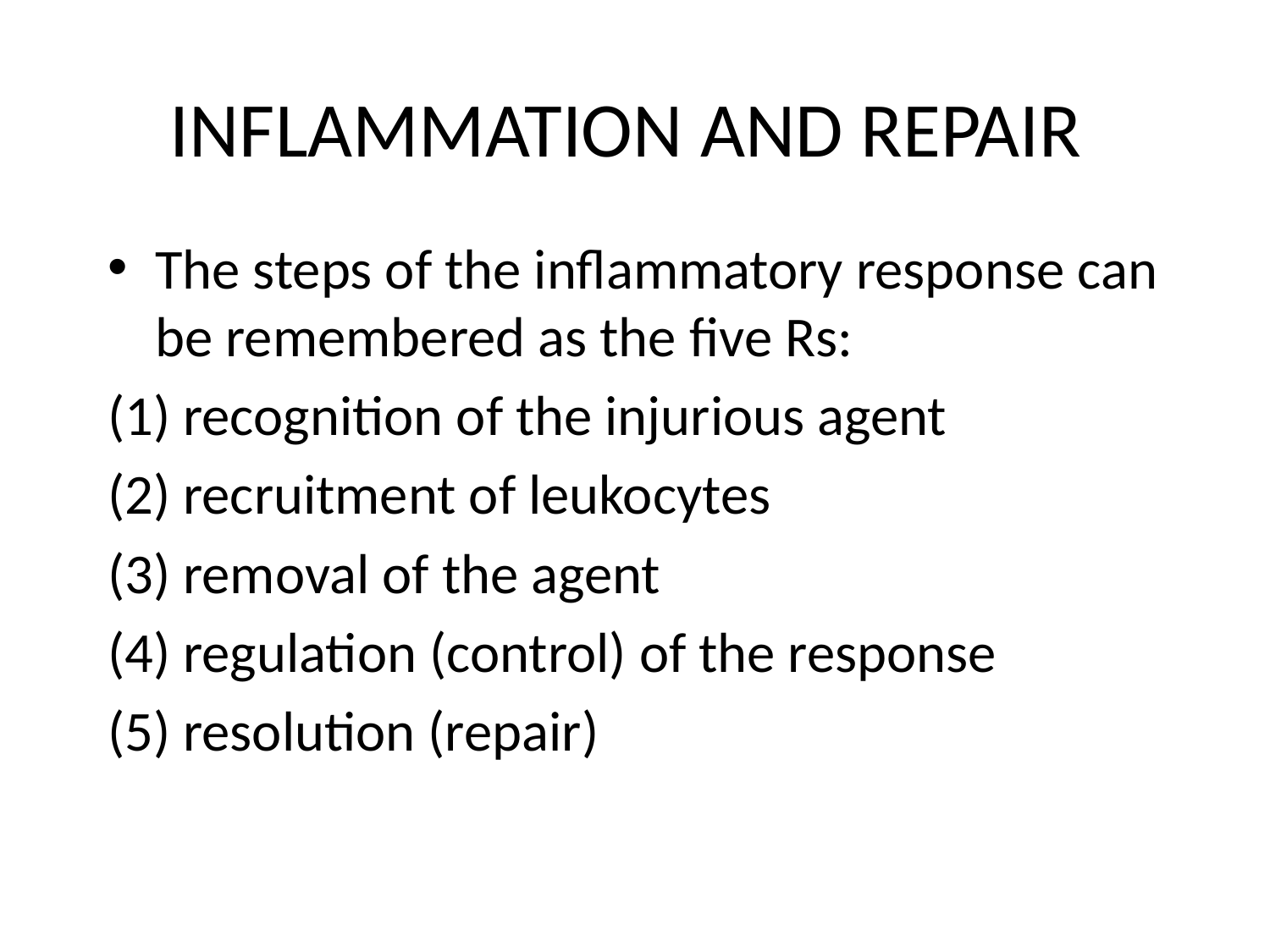

# INFLAMMATION AND REPAIR
The steps of the inflammatory response can be remembered as the five Rs:
(1) recognition of the injurious agent
(2) recruitment of leukocytes
(3) removal of the agent
(4) regulation (control) of the response
(5) resolution (repair)